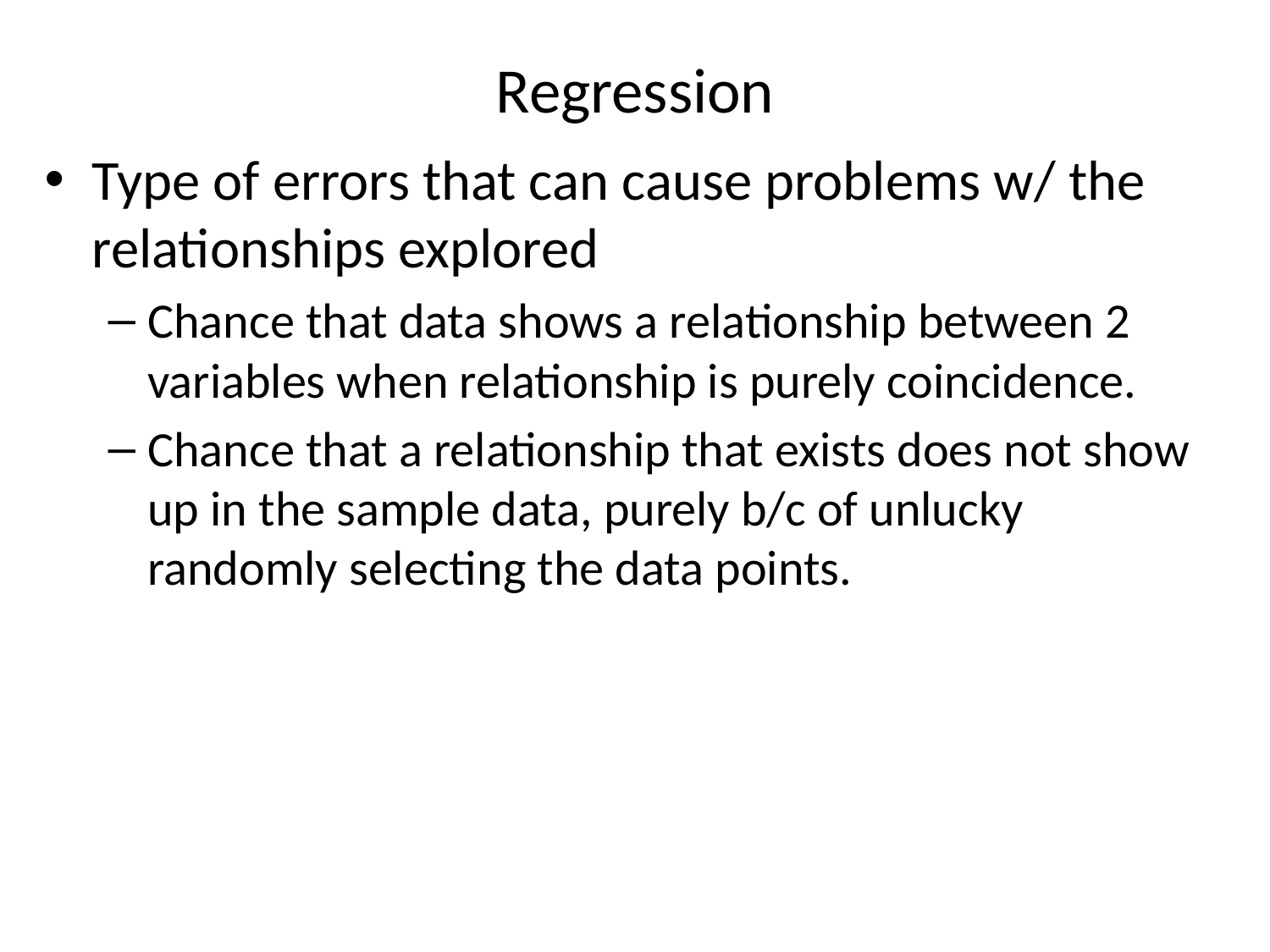

# Regression
Type of errors that can cause problems w/ the relationships explored
Chance that data shows a relationship between 2 variables when relationship is purely coincidence.
Chance that a relationship that exists does not show up in the sample data, purely b/c of unlucky randomly selecting the data points.